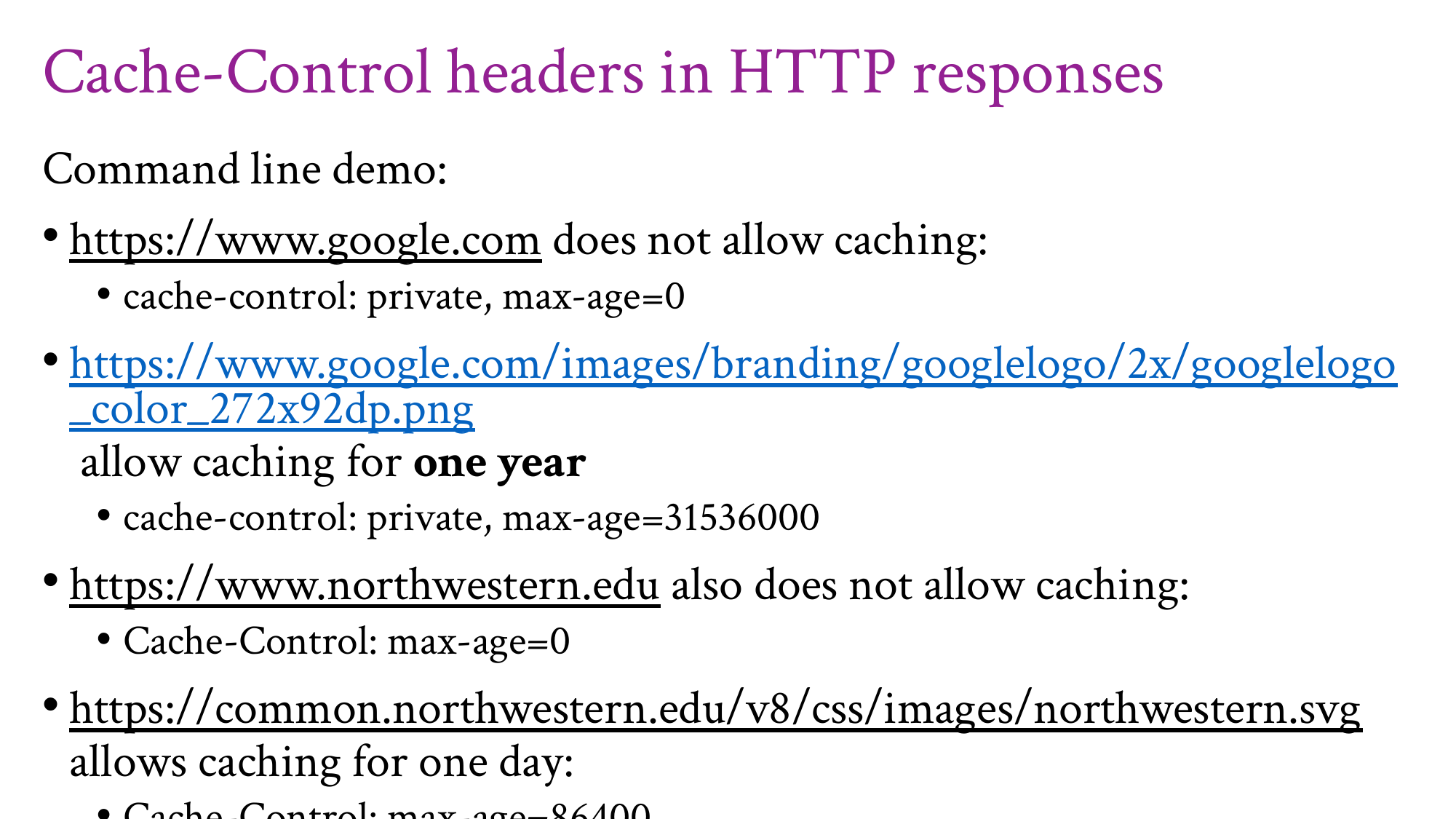

# Cache-Control headers in HTTP responses
Command line demo:
https://www.google.com does not allow caching:
cache-control: private, max-age=0
https://www.google.com/images/branding/googlelogo/2x/googlelogo_color_272x92dp.png allow caching for one year
cache-control: private, max-age=31536000
https://www.northwestern.edu also does not allow caching:
Cache-Control: max-age=0
https://common.northwestern.edu/v8/css/images/northwestern.svg allows caching for one day:
Cache-Control: max-age=86400